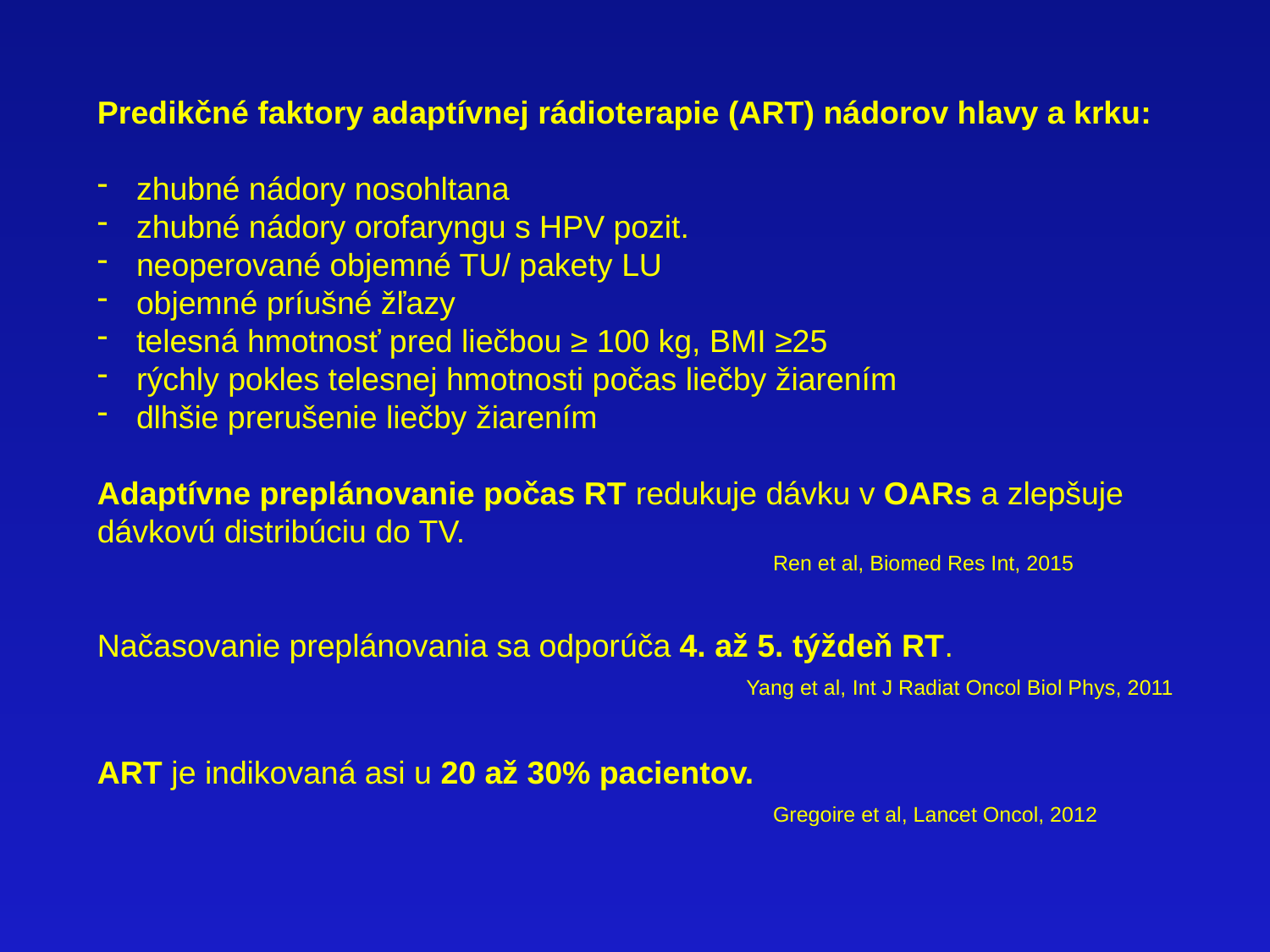

Predikčné faktory adaptívnej rádioterapie (ART) nádorov hlavy a krku:

 zhubné nádory nosohltana
 zhubné nádory orofaryngu s HPV pozit.
 neoperované objemné TU/ pakety LU
 objemné príušné žľazy
 telesná hmotnosť pred liečbou ≥ 100 kg, BMI ≥25
 rýchly pokles telesnej hmotnosti počas liečby žiarením
 dlhšie prerušenie liečby žiarením

Adaptívne preplánovanie počas RT redukuje dávku v OARs a zlepšuje dávkovú distribúciu do TV.
                                                                                                                  Ren et al, Biomed Res Int, 2015

Načasovanie preplánovania sa odporúča 4. až 5. týždeň RT.
                                                                         Yang et al, Int J Radiat Oncol Biol Phys, 2011

ART je indikovaná asi u 20 až 30% pacientov.
                                                                            Gregoire et al, Lancet Oncol, 2012